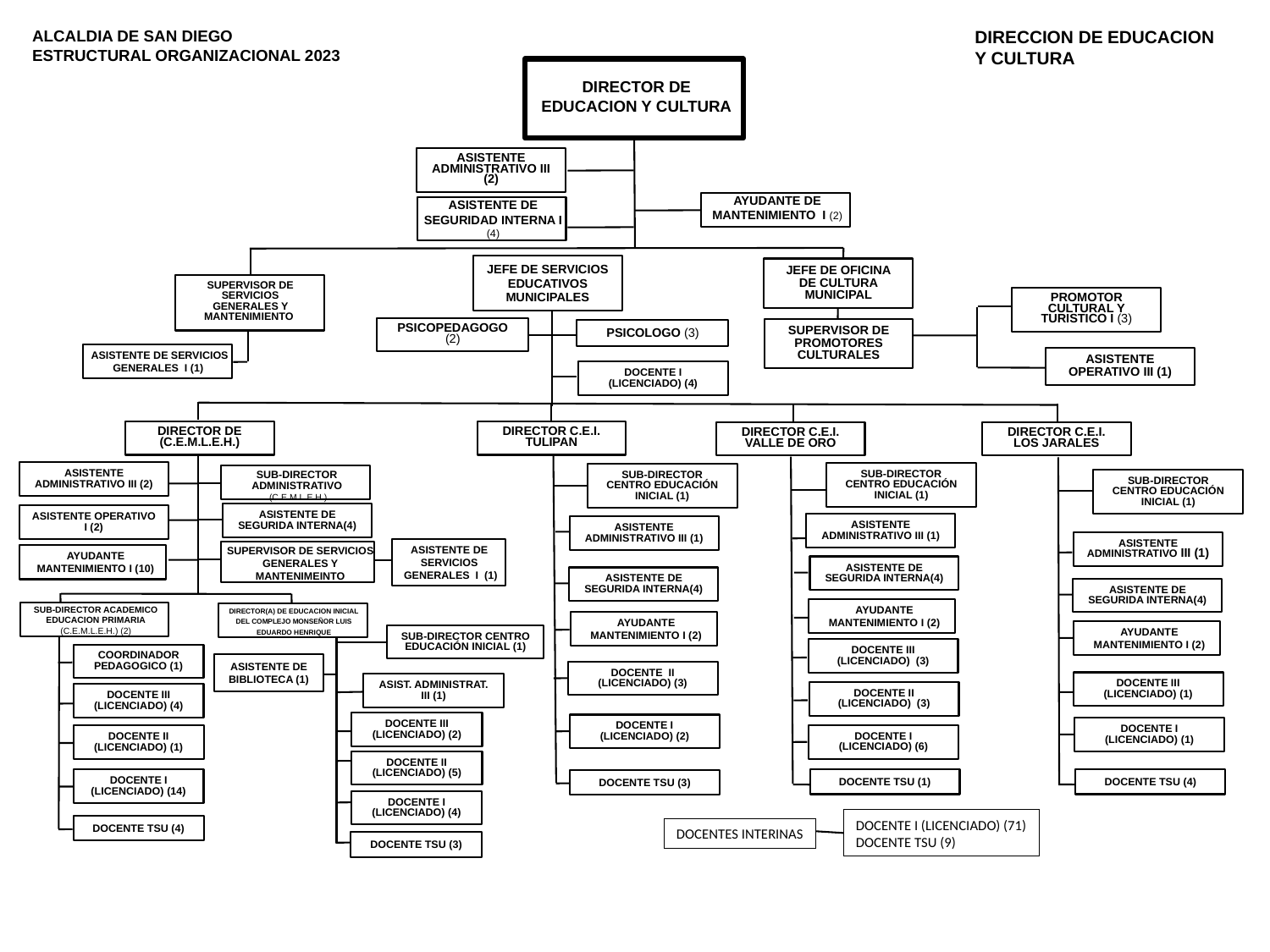

ALCALDIA DE SAN DIEGO
ESTRUCTURAL ORGANIZACIONAL 2023
DIRECCION DE EDUCACION Y CULTURA

DIRECTOR DE EDUCACION Y CULTURA
ASISTENTE ADMINISTRATIVO III (2)
AYUDANTE DE MANTENIMIENTO  I (2)

ASISTENTE DE SEGURIDAD INTERNA I (4)

JEFE DE SERVICIOS EDUCATIVOS MUNICIPALES
JEFE DE OFICINA DE CULTURA MUNICIPAL
SUPERVISOR DE SERVICIOS GENERALES Y MANTENIMIENTO

PROMOTOR CULTURAL Y TURISTICO I (3)
PSICOPEDAGOGO (2)
SUPERVISOR DE PROMOTORES CULTURALES
PSICOLOGO (3)
ASISTENTE DE SERVICIOS GENERALES  I (1)

ASISTENTE OPERATIVO III (1)
DIRECTOR DE (C.E.M.L.E.H.)
DIRECTOR C.E.I. TULIPAN
DIRECTOR C.E.I. VALLE DE ORO
DIRECTOR C.E.I. LOS JARALES
ASISTENTE ADMINISTRATIVO III (2)
SUB-DIRECTOR CENTRO EDUCACIÓN INICIAL (1)
SUB-DIRECTOR CENTRO EDUCACIÓN INICIAL (1)
SUB-DIRECTOR ADMINISTRATIVO
 (C.E.M.L.E.H.)

SUB-DIRECTOR CENTRO EDUCACIÓN INICIAL (1)
ASISTENTE DE SEGURIDA INTERNA(4)
ASISTENTE OPERATIVO I (2)
ASISTENTE ADMINISTRATIVO III (1)
ASISTENTE ADMINISTRATIVO III (1)
ASISTENTE ADMINISTRATIVO III (1)
ASISTENTE DE
SERVICIOS
GENERALES  I  (1)

SUPERVISOR DE SERVICIOS GENERALES Y MANTENIMEINTO

AYUDANTE MANTENIMIENTO I (10)

ASISTENTE DE SEGURIDA INTERNA(4)
ASISTENTE DE SEGURIDA INTERNA(4)
ASISTENTE DE SEGURIDA INTERNA(4)
AYUDANTE MANTENIMIENTO I (2)

SUB-DIRECTOR ACADEMICO EDUCACION PRIMARIA (C.E.M.L.E.H.) (2)
DIRECTOR(A) DE EDUCACION INICIAL DEL COMPLEJO MONSEÑOR LUIS EDUARDO HENRIQUE

AYUDANTE MANTENIMIENTO I (2)

AYUDANTE MANTENIMIENTO I (2)

SUB-DIRECTOR CENTRO EDUCACIÓN INICIAL (1)
DOCENTE III (LICENCIADO)  (3)
COORDINADOR PEDAGOGICO (1)
DOCENTE  II (LICENCIADO) (3)
DOCENTE III (LICENCIADO) (1)
ASIST. ADMINISTRAT. III (1)
DOCENTE II (LICENCIADO)  (3)
DOCENTE III (LICENCIADO) (4)
DOCENTE III (LICENCIADO) (2)
DOCENTE I (LICENCIADO) (2)
DOCENTE I (LICENCIADO) (1)
DOCENTE I (LICENCIADO) (6)
DOCENTE II (LICENCIADO) (1)
DOCENTE II (LICENCIADO) (5)
DOCENTE TSU (1)
DOCENTE TSU (4)
DOCENTE I (LICENCIADO) (14)
DOCENTE TSU (3)
DOCENTE I (LICENCIADO) (4)
DOCENTE TSU (4)
DOCENTE TSU (3)
ASISTENTE DE BIBLIOTECA (1)
DOCENTE I (LICENCIADO) (71)
DOCENTE TSU (9)
DOCENTES INTERINAS
DOCENTE I (LICENCIADO) (4)